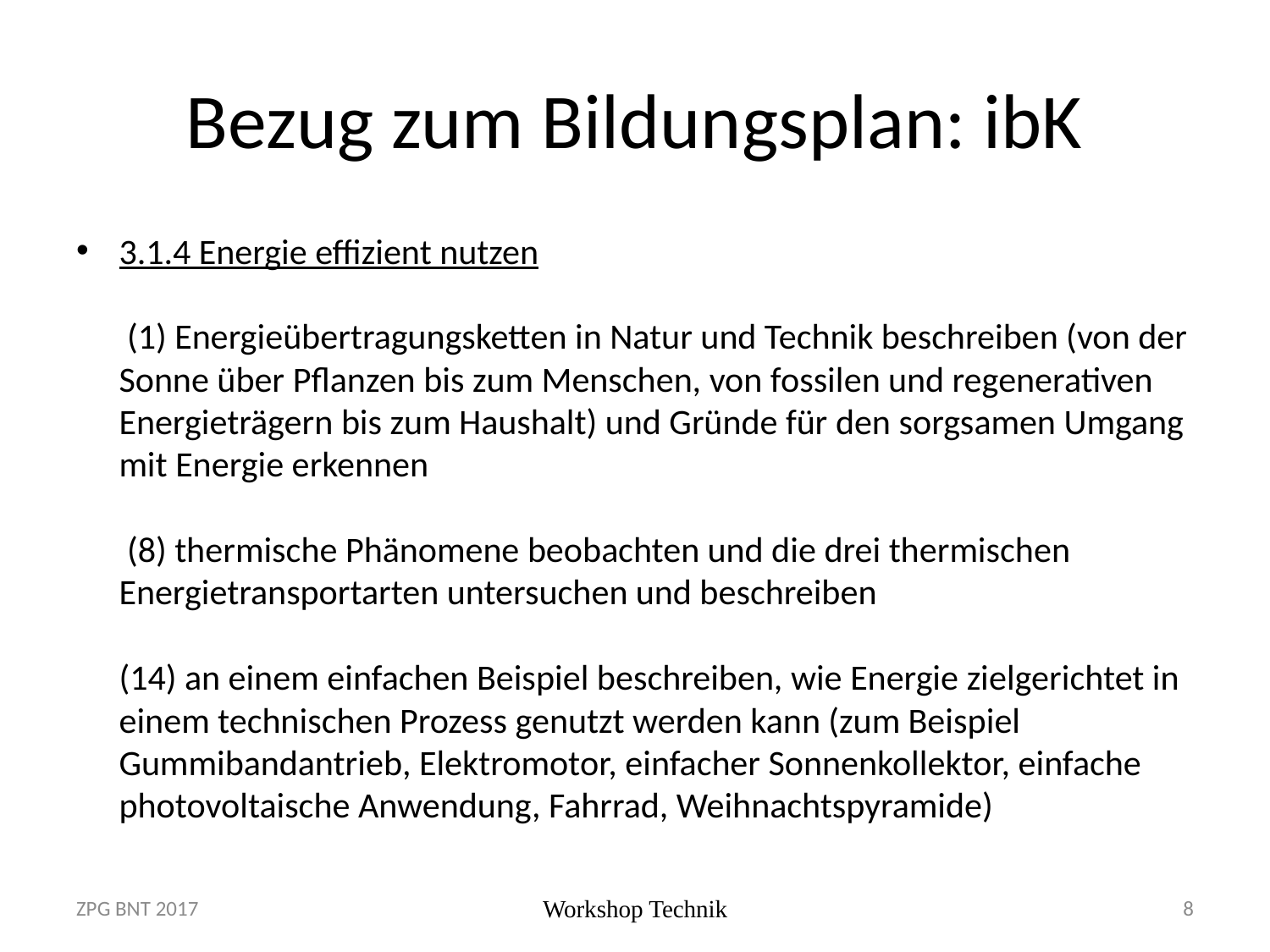

# Bezug zum Bildungsplan: ibK
3.1.4 Energie effizient nutzen
 (1) Energieübertragungsketten in Natur und Technik beschreiben (von der Sonne über Pflanzen bis zum Menschen, von fossilen und regenerativen Energieträgern bis zum Haushalt) und Gründe für den sorgsamen Umgang mit Energie erkennen
 (8) thermische Phänomene beobachten und die drei thermischen Energietransportarten untersuchen und beschreiben
(14) an einem einfachen Beispiel beschreiben, wie Energie zielgerichtet in einem technischen Prozess genutzt werden kann (zum Beispiel Gummibandantrieb, Elektromotor, einfacher Sonnenkollektor, einfache photovoltaische Anwendung, Fahrrad, Weihnachtspyramide)

ZPG BNT 2017
Workshop Technik
8